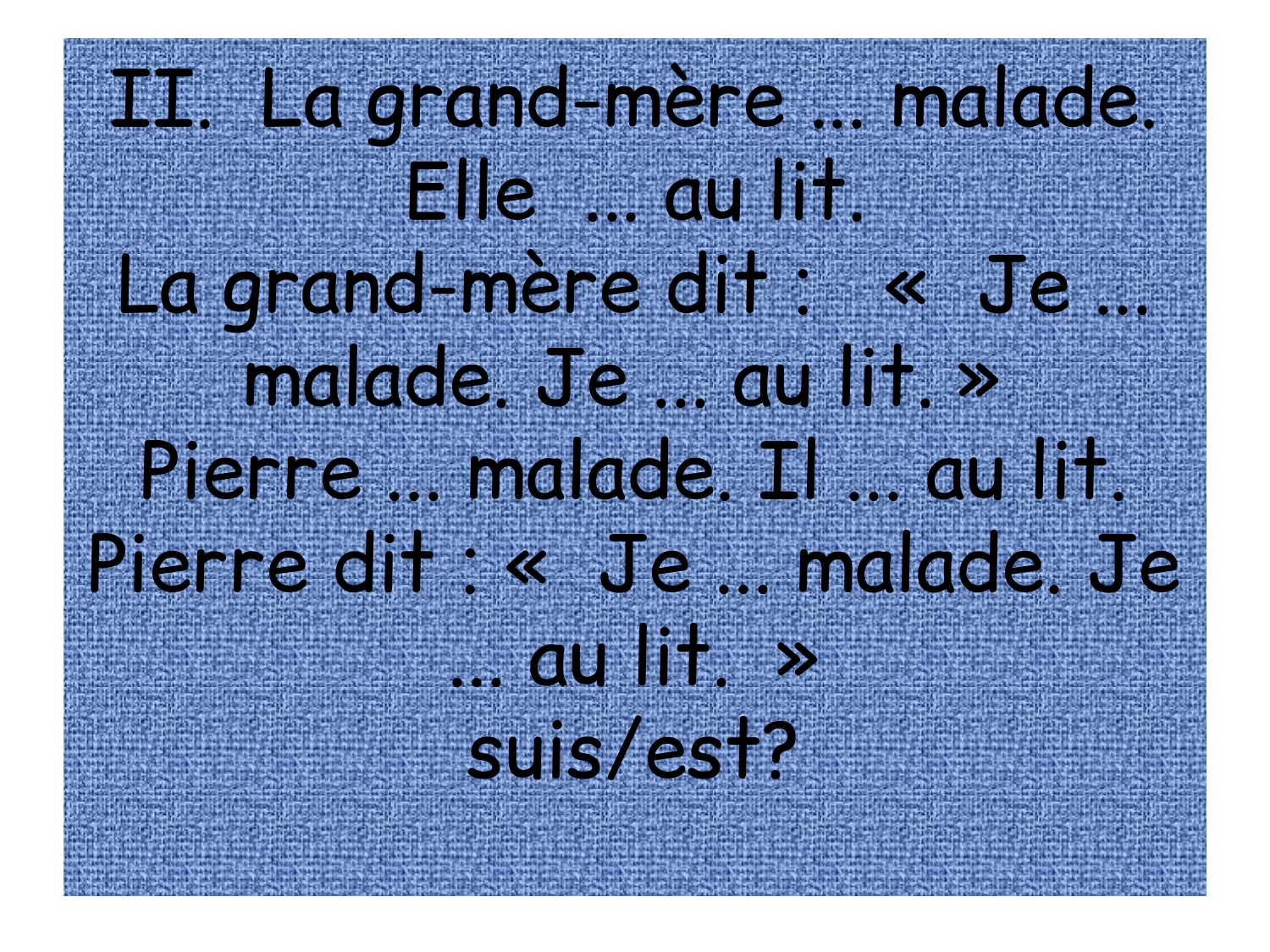

# II.  La grand-mère ... malade. Elle  ... au lit. La grand-mère dit :   «  Je ... malade. Je ... au lit. » Pierre ... malade. Il ... au lit. Pierre dit : «  Je ... malade. Je ... au lit.  » suis/est?